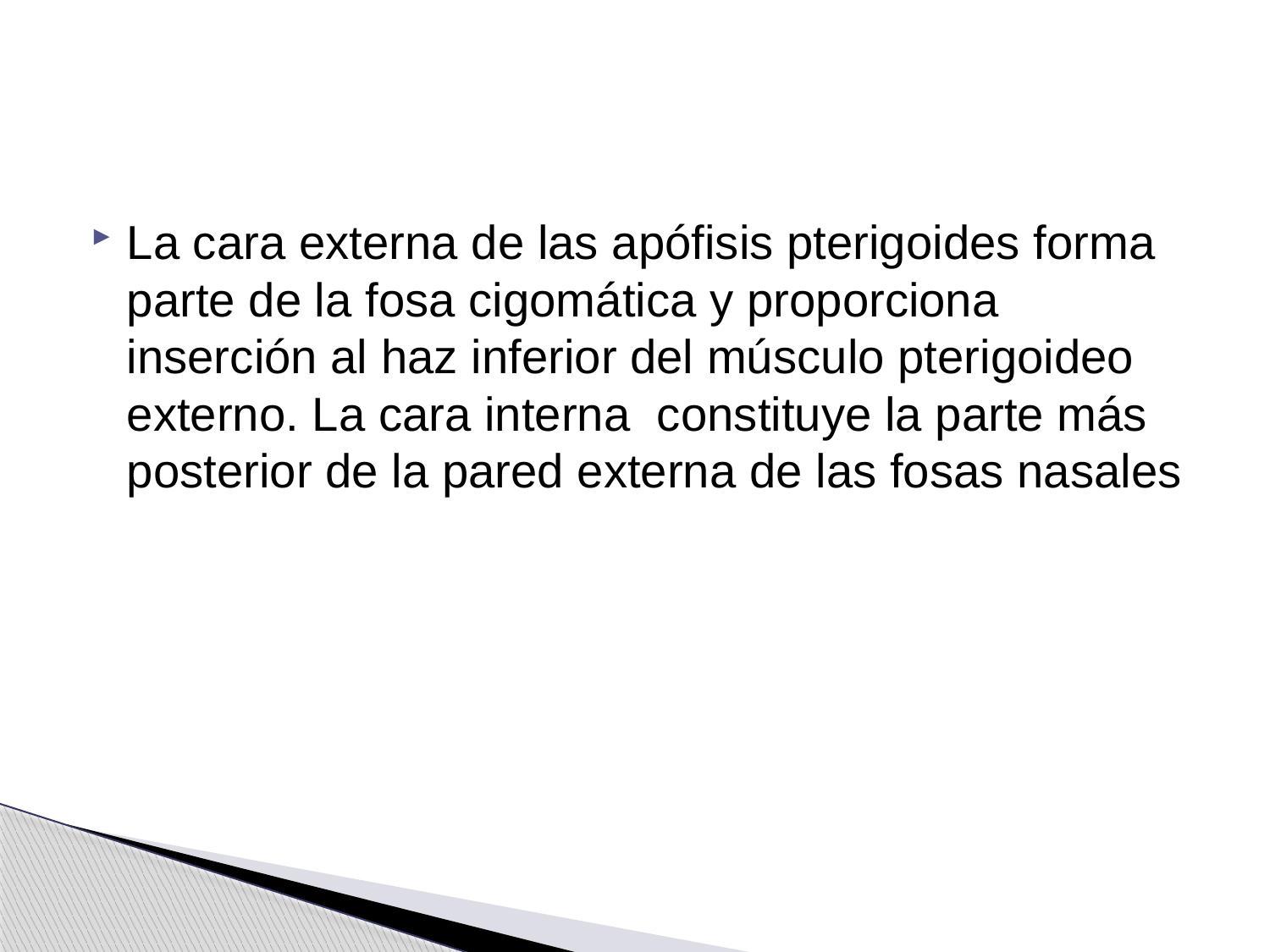

#
La cara externa de las apófisis pterigoides forma parte de la fosa cigomática y proporciona inserción al haz inferior del músculo pterigoideo externo. La cara interna  constituye la parte más posterior de la pared externa de las fosas nasales